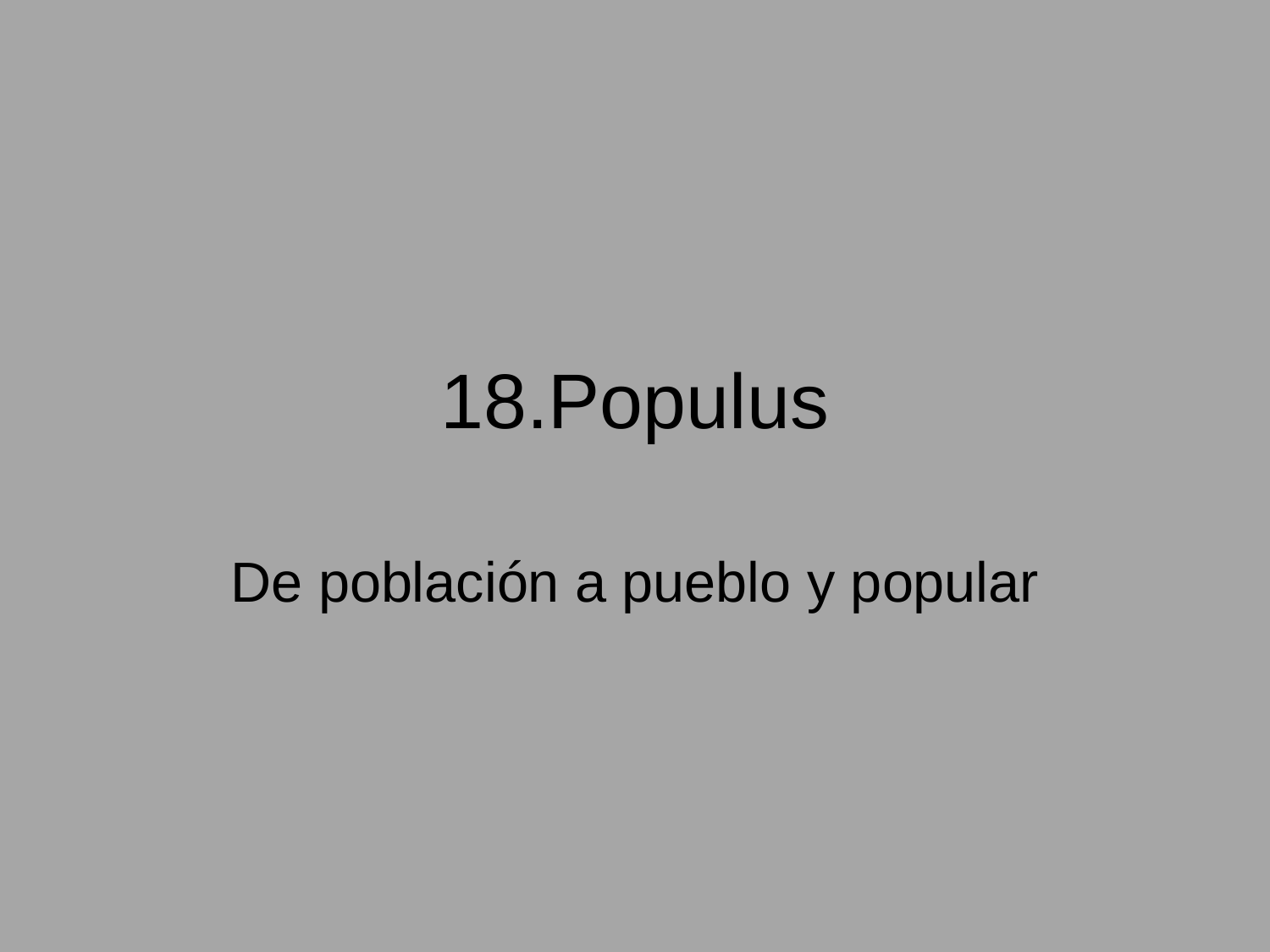

# 18.Populus
De población a pueblo y popular